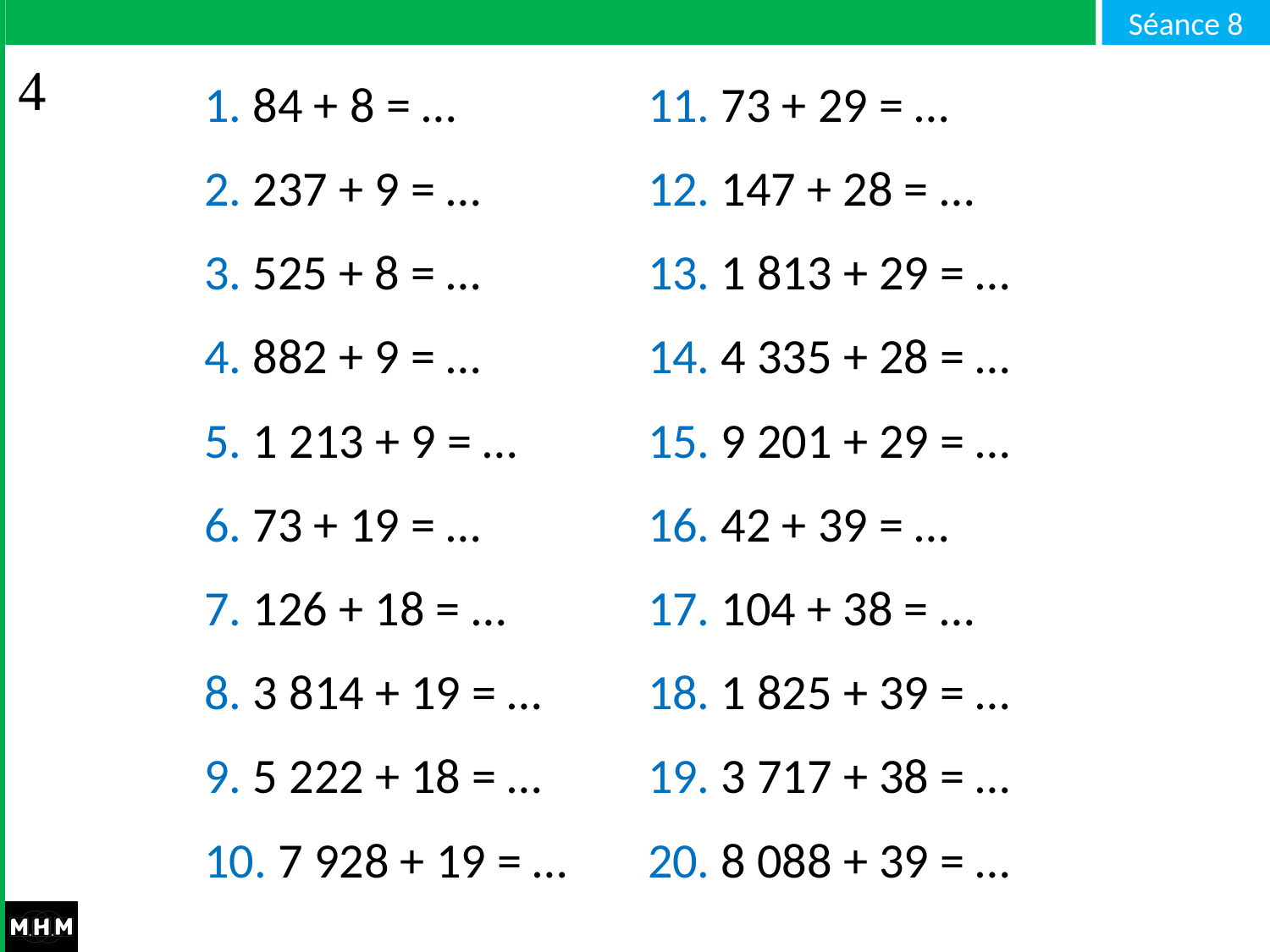

| 1. 84 + 8 = … | 11. 73 + 29 = … |
| --- | --- |
| 2. 237 + 9 = … | 12. 147 + 28 = … |
| 3. 525 + 8 = … | 13. 1 813 + 29 = … |
| 4. 882 + 9 = … | 14. 4 335 + 28 = … |
| 5. 1 213 + 9 = … | 15. 9 201 + 29 = … |
| 6. 73 + 19 = … | 16. 42 + 39 = … |
| 7. 126 + 18 = … | 17. 104 + 38 = … |
| 8. 3 814 + 19 = … | 18. 1 825 + 39 = … |
| 9. 5 222 + 18 = … | 19. 3 717 + 38 = … |
| 10. 7 928 + 19 = … | 20. 8 088 + 39 = … |